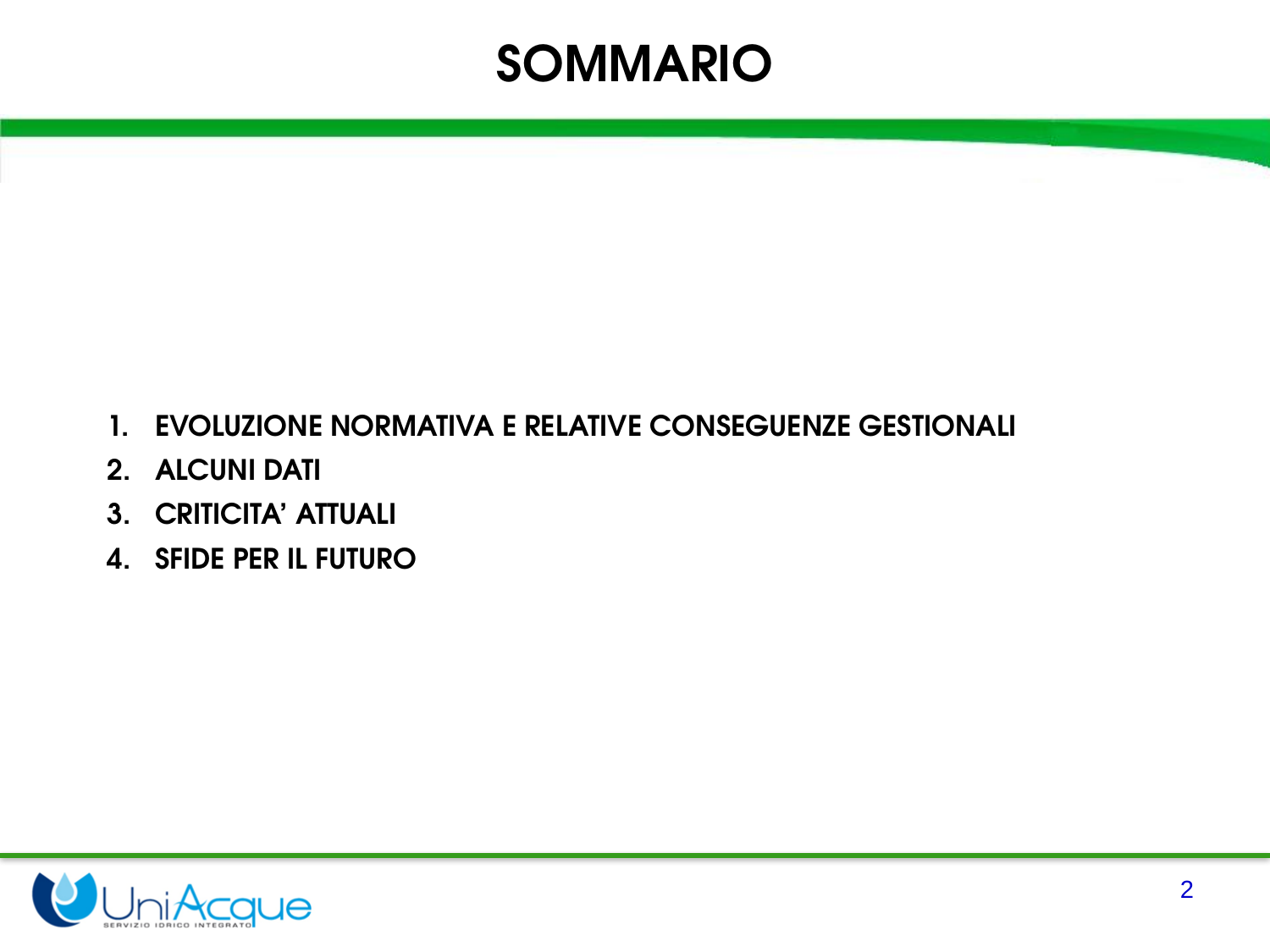

SOMMARIO
EVOLUZIONE NORMATIVA E RELATIVE CONSEGUENZE GESTIONALI
ALCUNI DATI
CRITICITA’ ATTUALI
SFIDE PER IL FUTURO
2